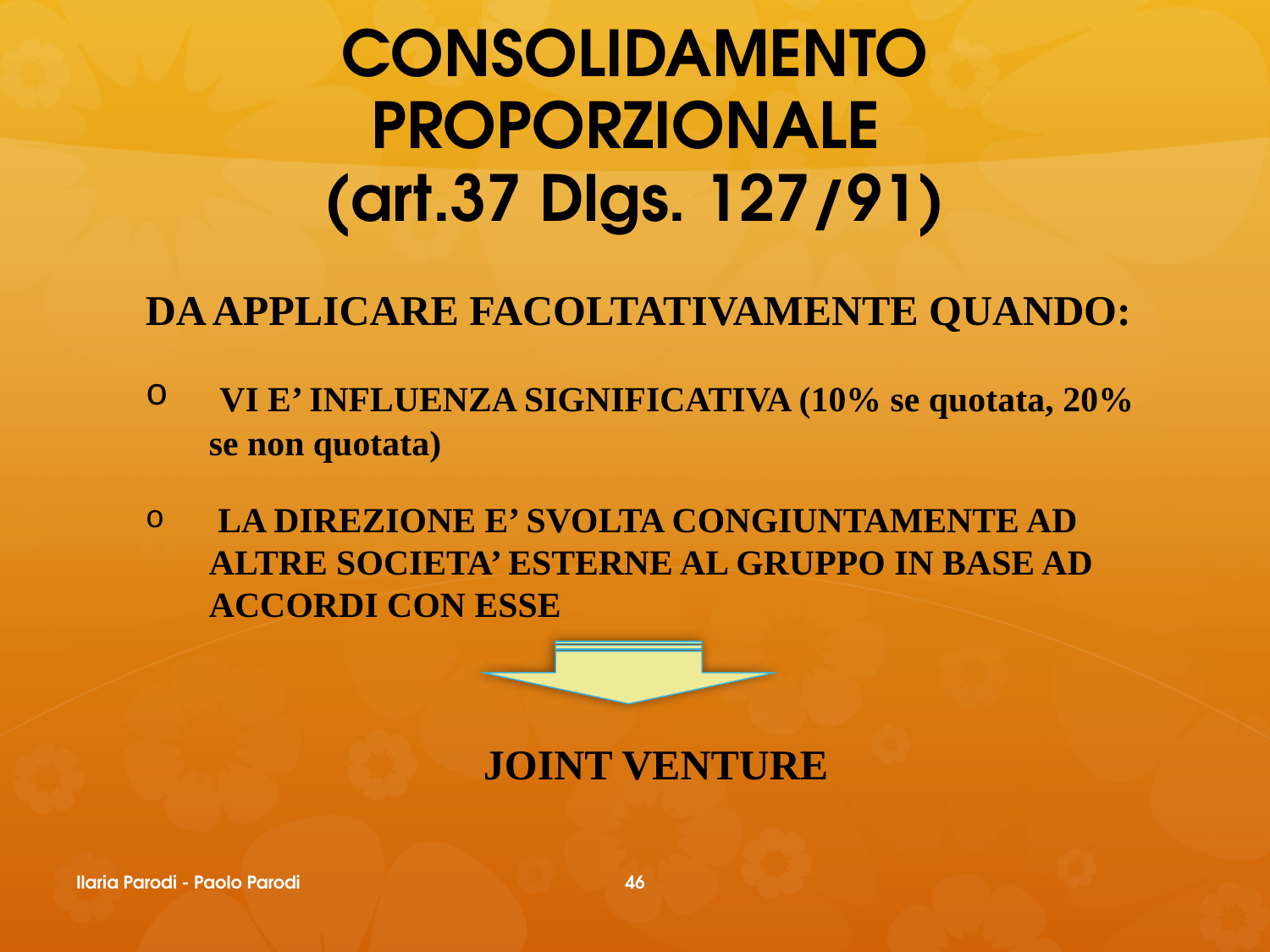

# CONSOLIDAMENTO PROPORZIONALE (art.37 Dlgs. 127/91)
DA APPLICARE FACOLTATIVAMENTE QUANDO:
 VI E’ INFLUENZA SIGNIFICATIVA (10% se quotata, 20% se non quotata)
 LA DIREZIONE E’ SVOLTA CONGIUNTAMENTE AD ALTRE SOCIETA’ ESTERNE AL GRUPPO IN BASE AD ACCORDI CON ESSE

                                      JOINT VENTURE

Ilaria Parodi - Paolo Parodi
46